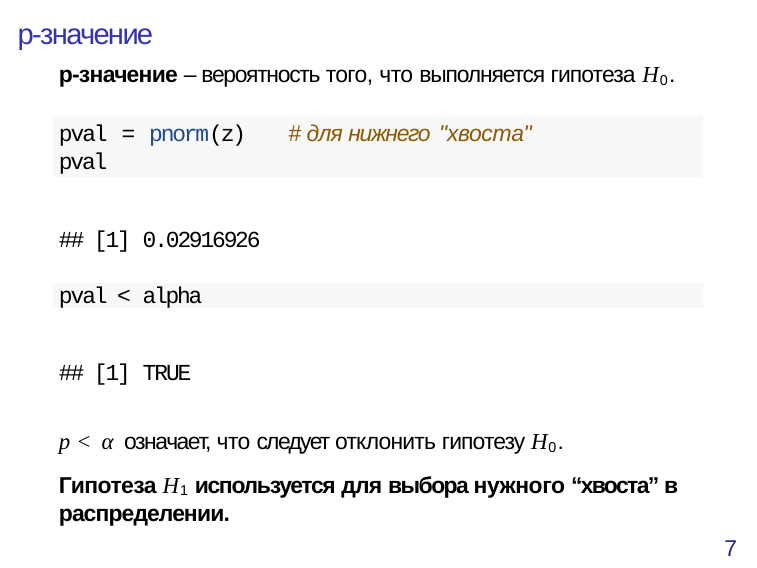

# p-значение
p-значение – вероятность того, что выполняется гипотеза H0.

pval = pnorm(z)	# для нижнего "хвоста"
pval

## [1] 0.02916926

pval < alpha
## [1] TRUE

p < α означает, что следует отклонить гипотезу H0.
Гипотеза H1 используется для выбора нужного “хвоста” в  распределении.
7